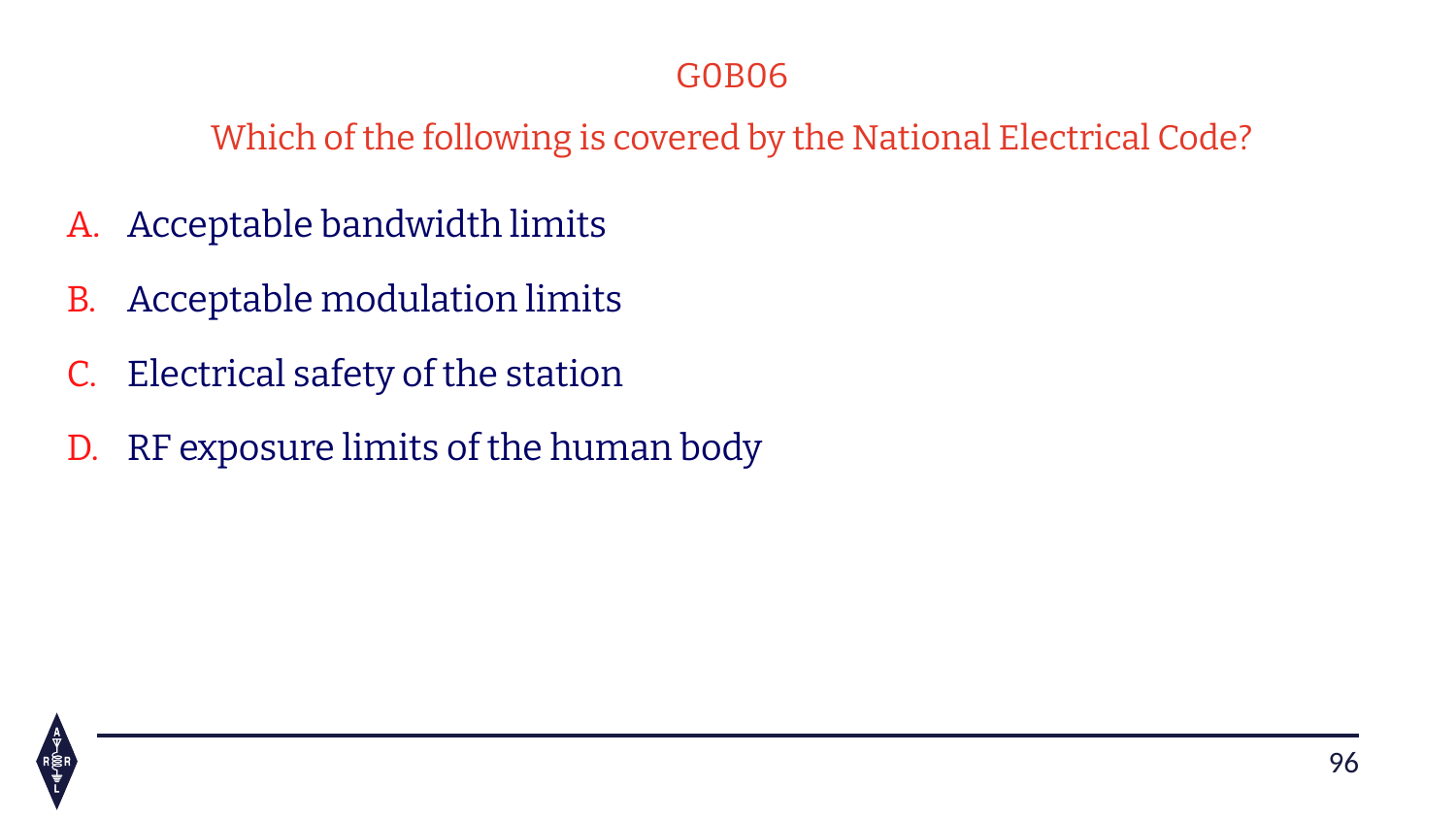

G0B06
Which of the following is covered by the National Electrical Code?
Acceptable bandwidth limits
Acceptable modulation limits
Electrical safety of the station
RF exposure limits of the human body

96